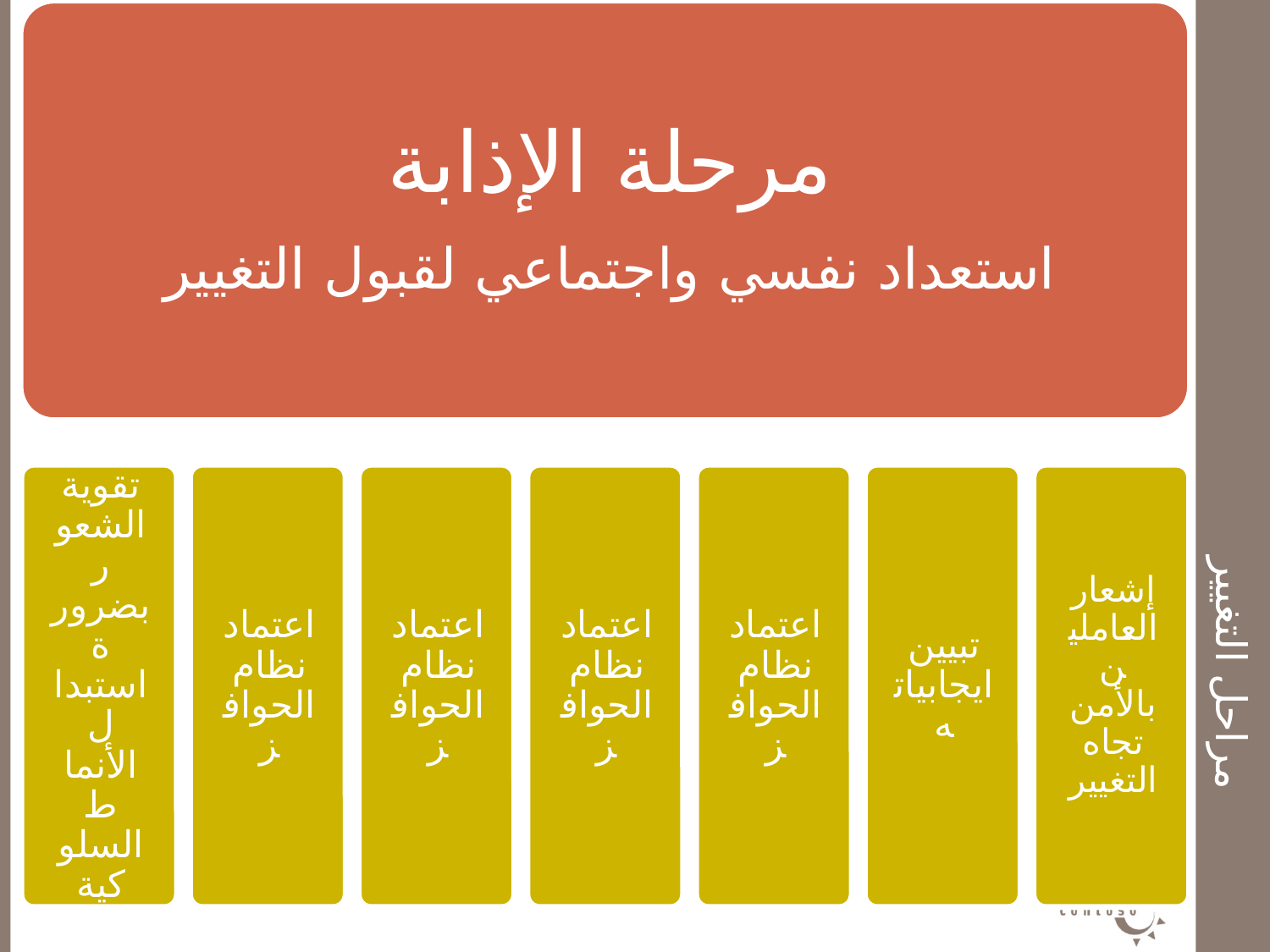

مرحلة الإذابة
استعداد نفسي واجتماعي لقبول التغيير
تقوية الشعور بضرورة استبدال الأنماط السلوكية
اعتماد نظام الحوافز
اعتماد نظام الحوافز
اعتماد نظام الحوافز
اعتماد نظام الحوافز
تبيين ايجابياته
إشعار العاملين بالأمن تجاه التغيير
# مراحل التغيير